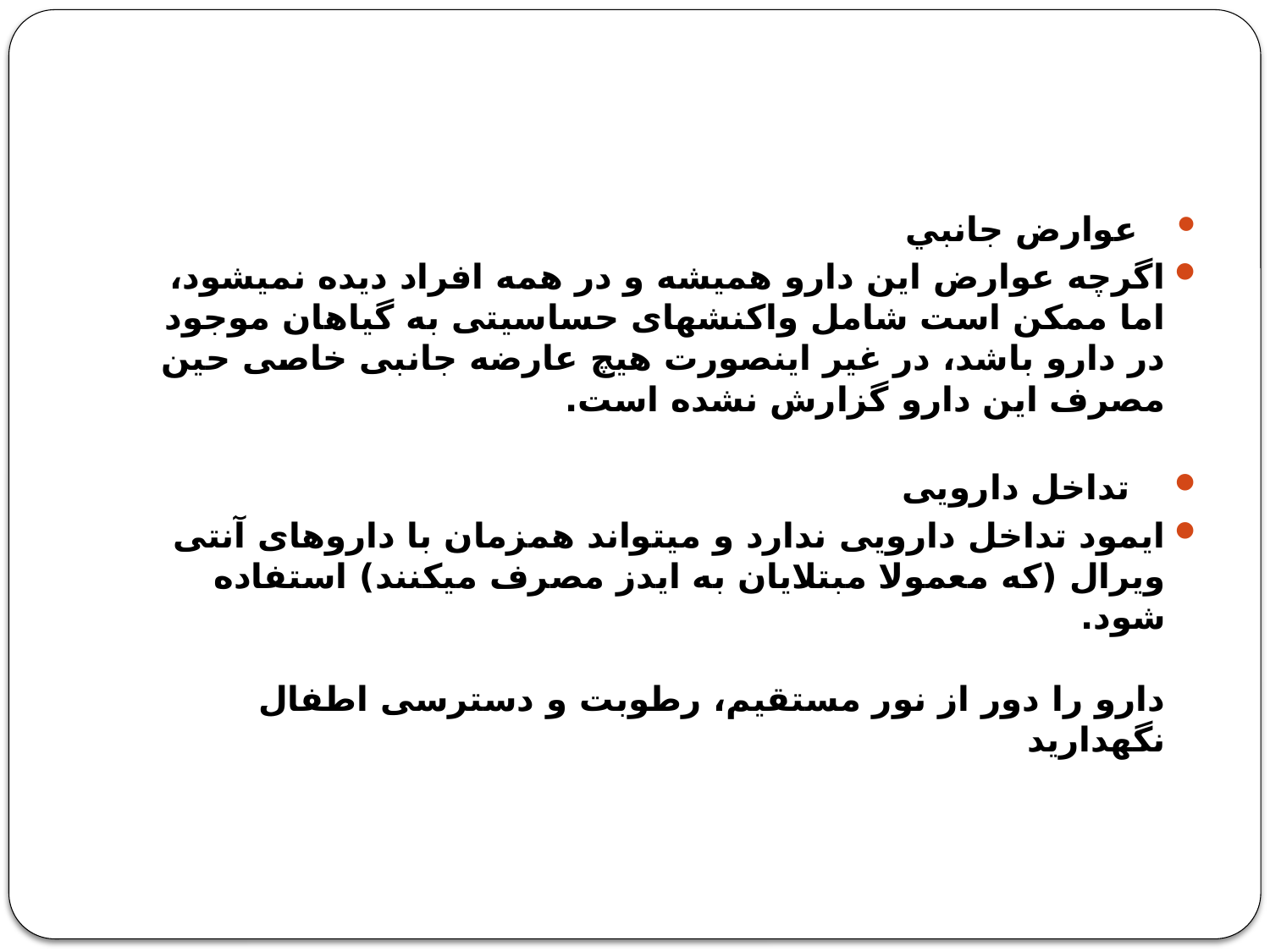

#
   عوارض جانبي
اگرچه عوارض این دارو همیشه و در همه افراد دیده نمیشود، اما ممکن است شامل واکنشهای حساسیتی به گیاهان موجود در دارو باشد، در غیر اینصورت هیچ عارضه جانبی خاصی حین مصرف این دارو گزارش نشده است.
   تداخل دارویی
ایمود تداخل دارویی ندارد و میتواند همزمان با داروهای آنتی ویرال (که معمولا مبتلایان به ایدز مصرف میکنند) استفاده شود.
دارو را دور از نور مستقیم، رطوبت و دسترسی اطفال نگهدارید